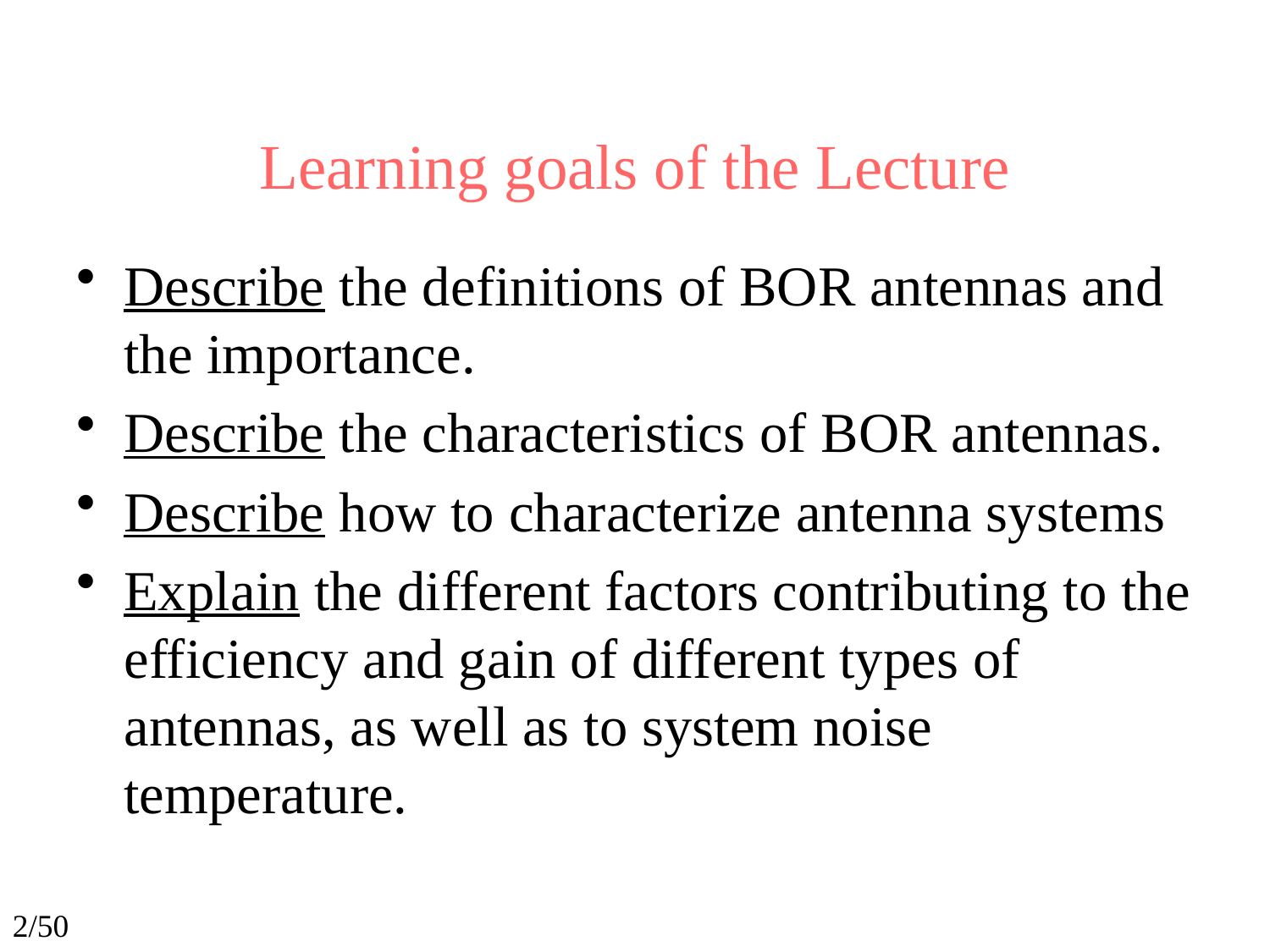

# Learning goals of the Lecture
Describe the definitions of BOR antennas and the importance.
Describe the characteristics of BOR antennas.
Describe how to characterize antenna systems
Explain the different factors contributing to the efficiency and gain of different types of antennas, as well as to system noise temperature.